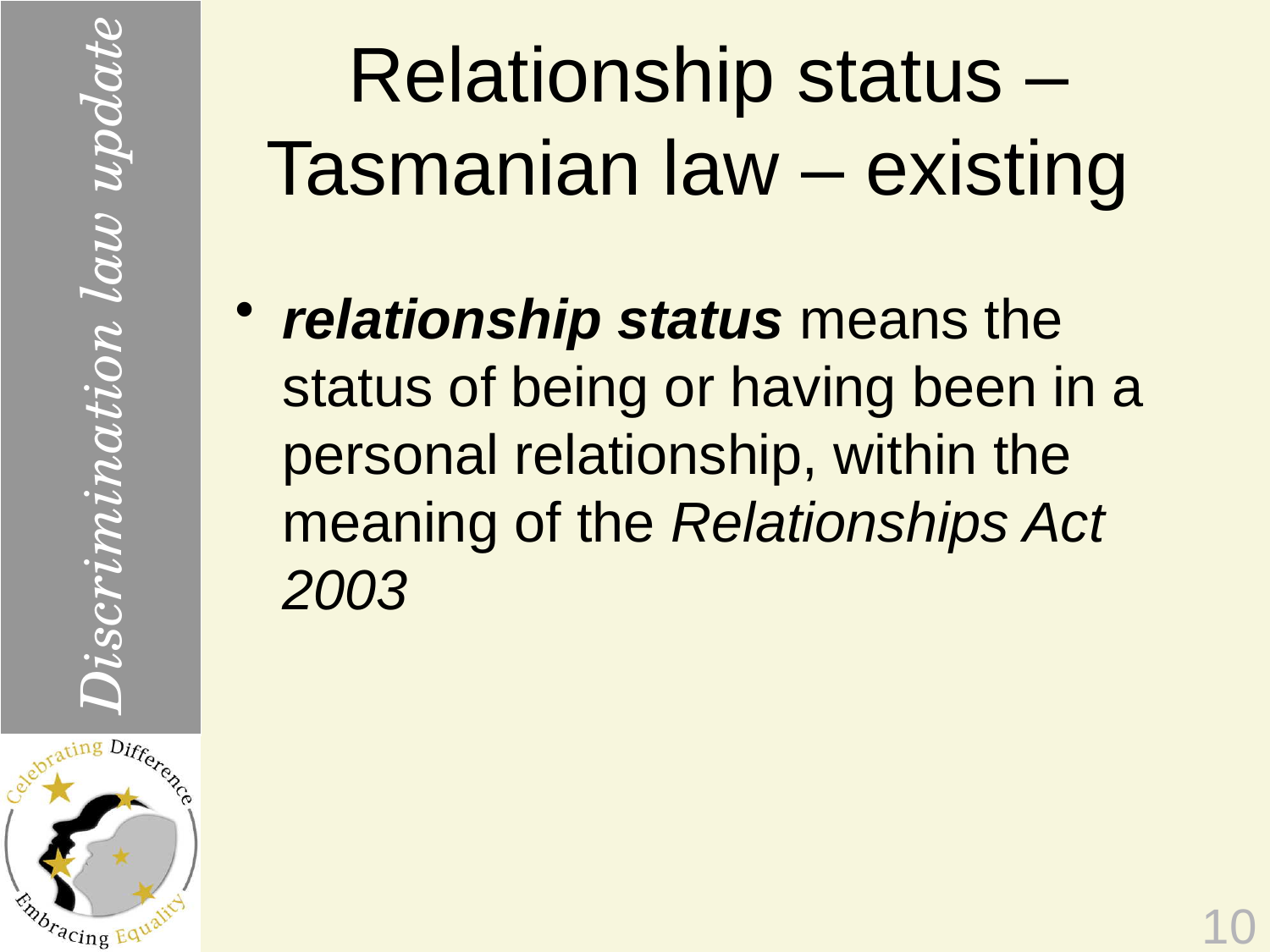

Discrimination law update
# Relationship status – Tasmanian law – existing
relationship status means the status of being or having been in a personal relationship, within the meaning of the Relationships Act 2003
10